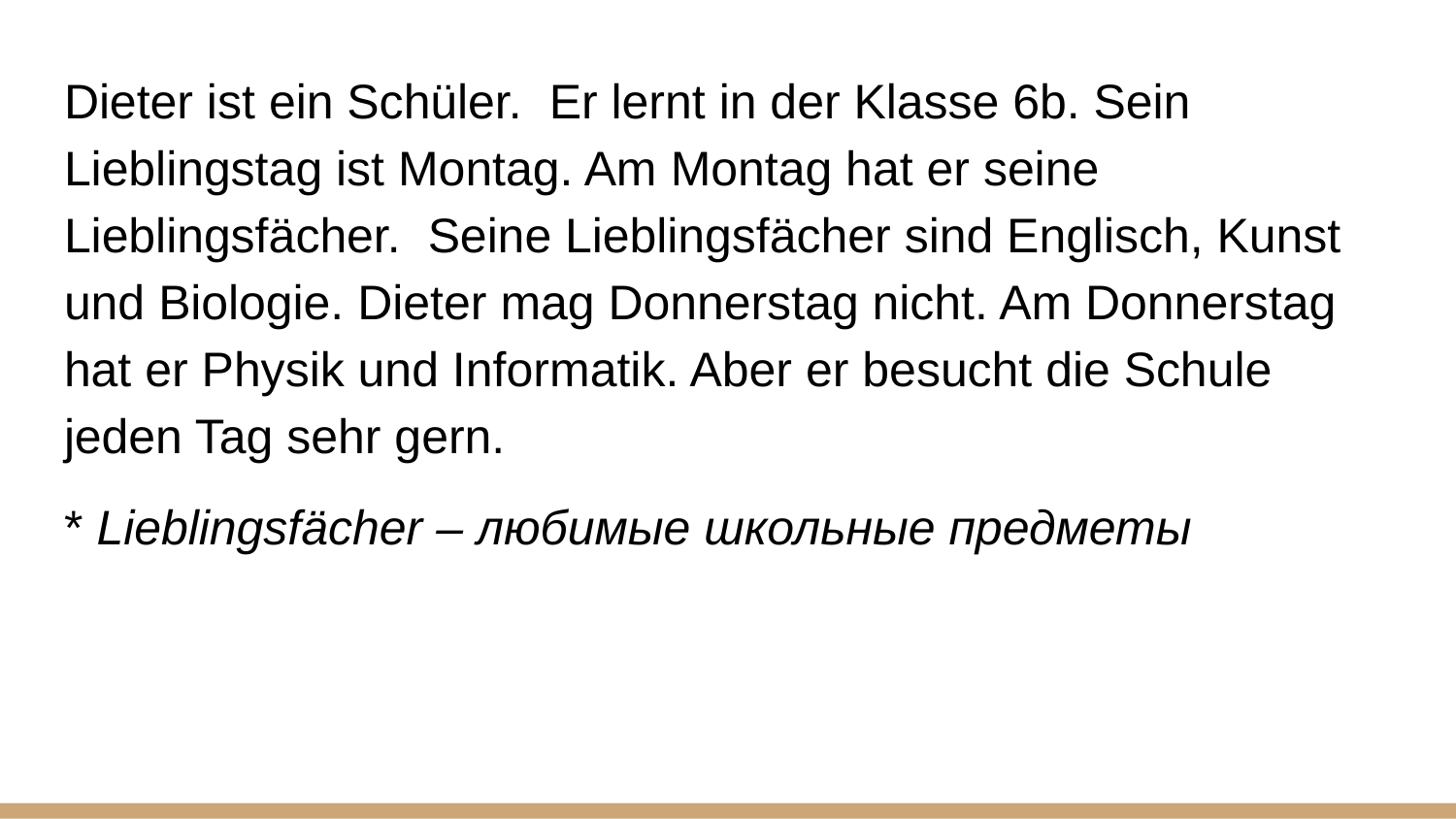

Dieter ist ein Schüler.  Er lernt in der Klasse 6b. Sein Lieblingstag ist Montag. Am Montag hat er seine Lieblingsfächer.  Seine Lieblingsfächer sind Englisch, Kunst und Biologie. Dieter mag Donnerstag nicht. Am Donnerstag hat er Physik und Informatik. Aber er besucht die Schule jeden Tag sehr gern.
* Lieblingsfächer – любимые школьные предметы